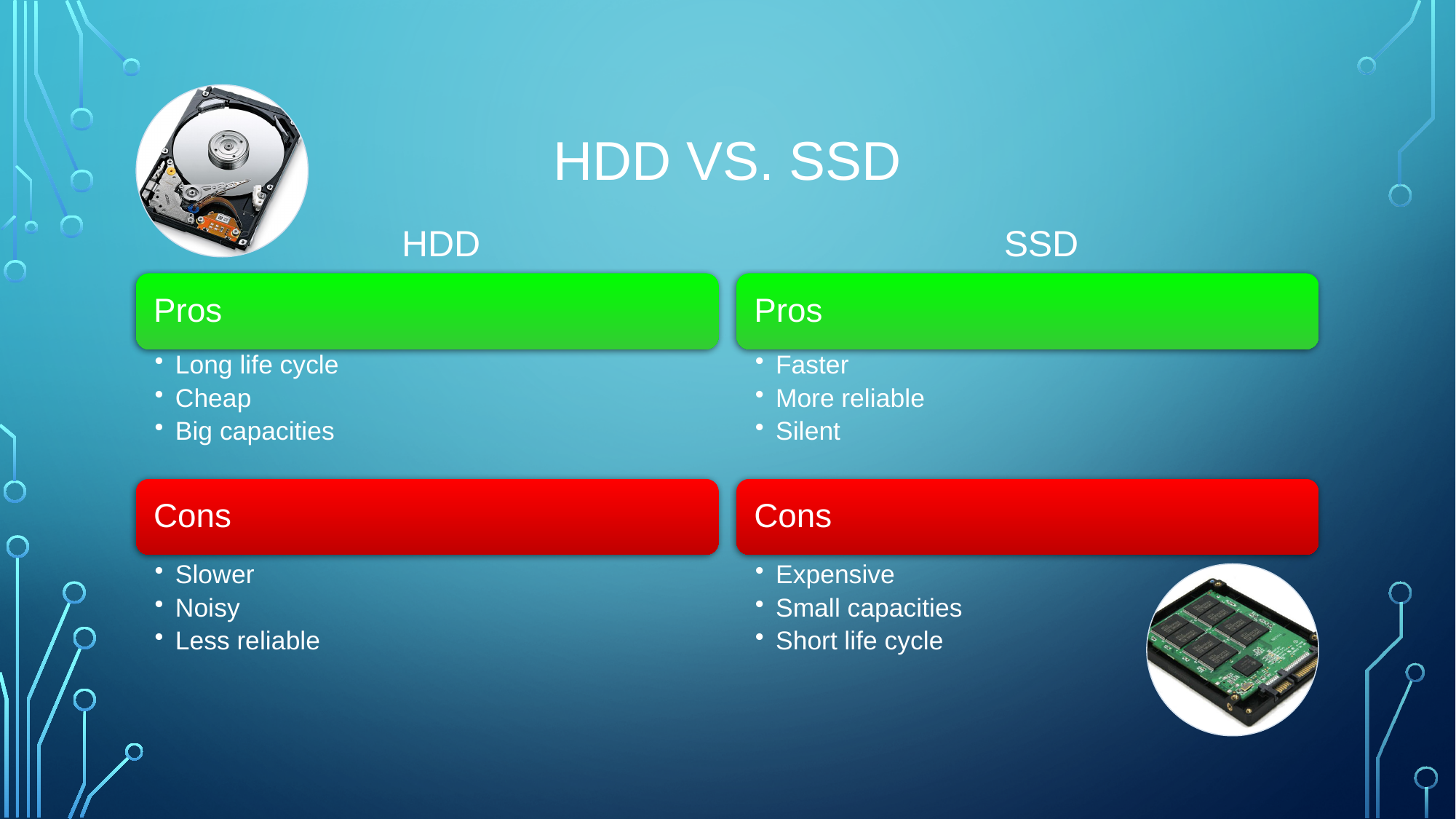

# HDD vs. SSD

HDD
SSD
Pros
Faster
More reliable
Silent
Cons
Expensive
Small capacities
Short life cycle
Pros
Long life cycle
Cheap
Big capacities
Cons
Slower
Noisy
Less reliable